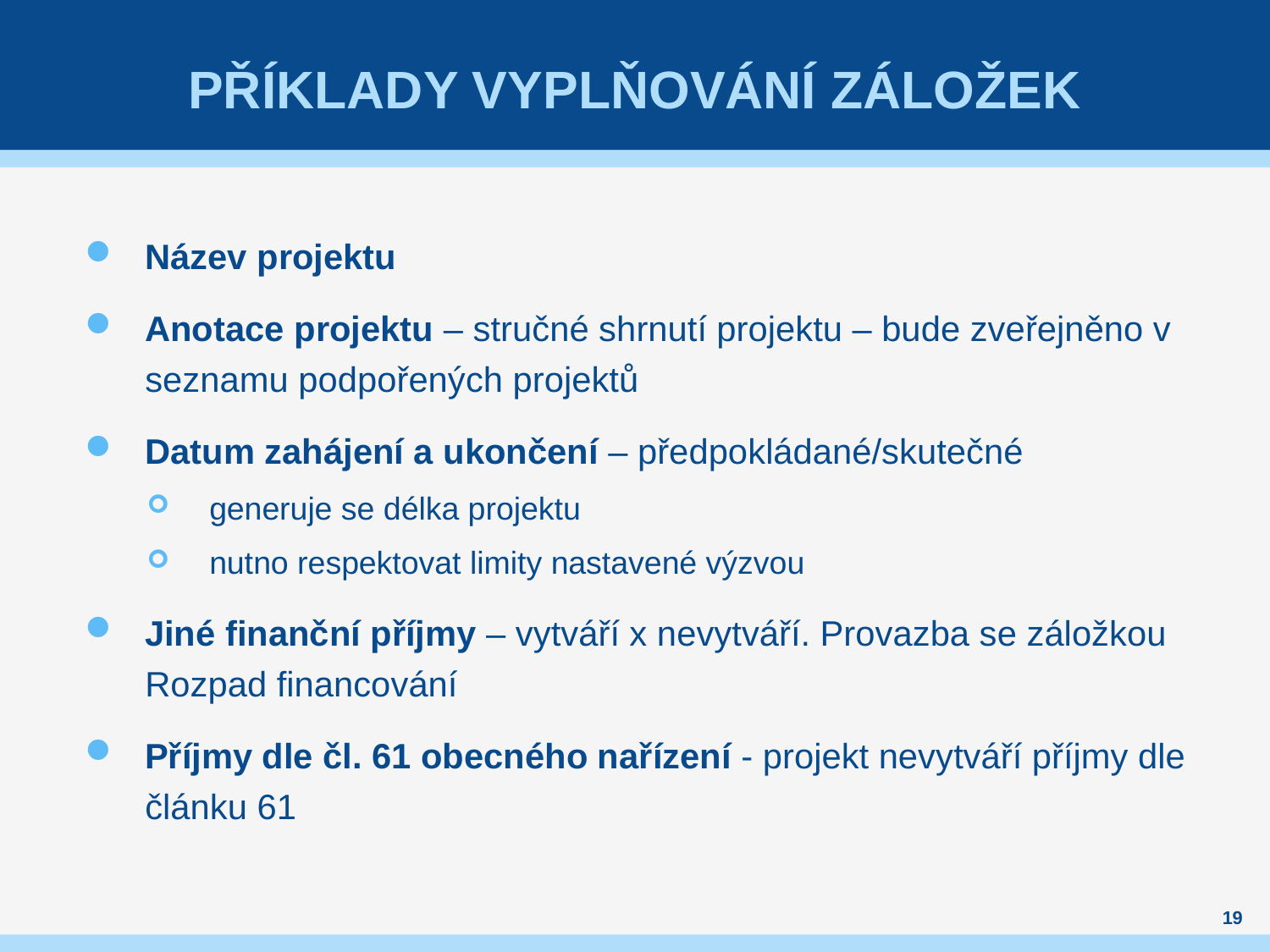

# PŘÍKLADY VYPLŇOVÁNÍ ZÁLOŽEK
Název projektu
Anotace projektu – stručné shrnutí projektu – bude zveřejněno v seznamu podpořených projektů
Datum zahájení a ukončení – předpokládané/skutečné
generuje se délka projektu
nutno respektovat limity nastavené výzvou
Jiné finanční příjmy – vytváří x nevytváří. Provazba se záložkou Rozpad financování
Příjmy dle čl. 61 obecného nařízení - projekt nevytváří příjmy dle článku 61

19